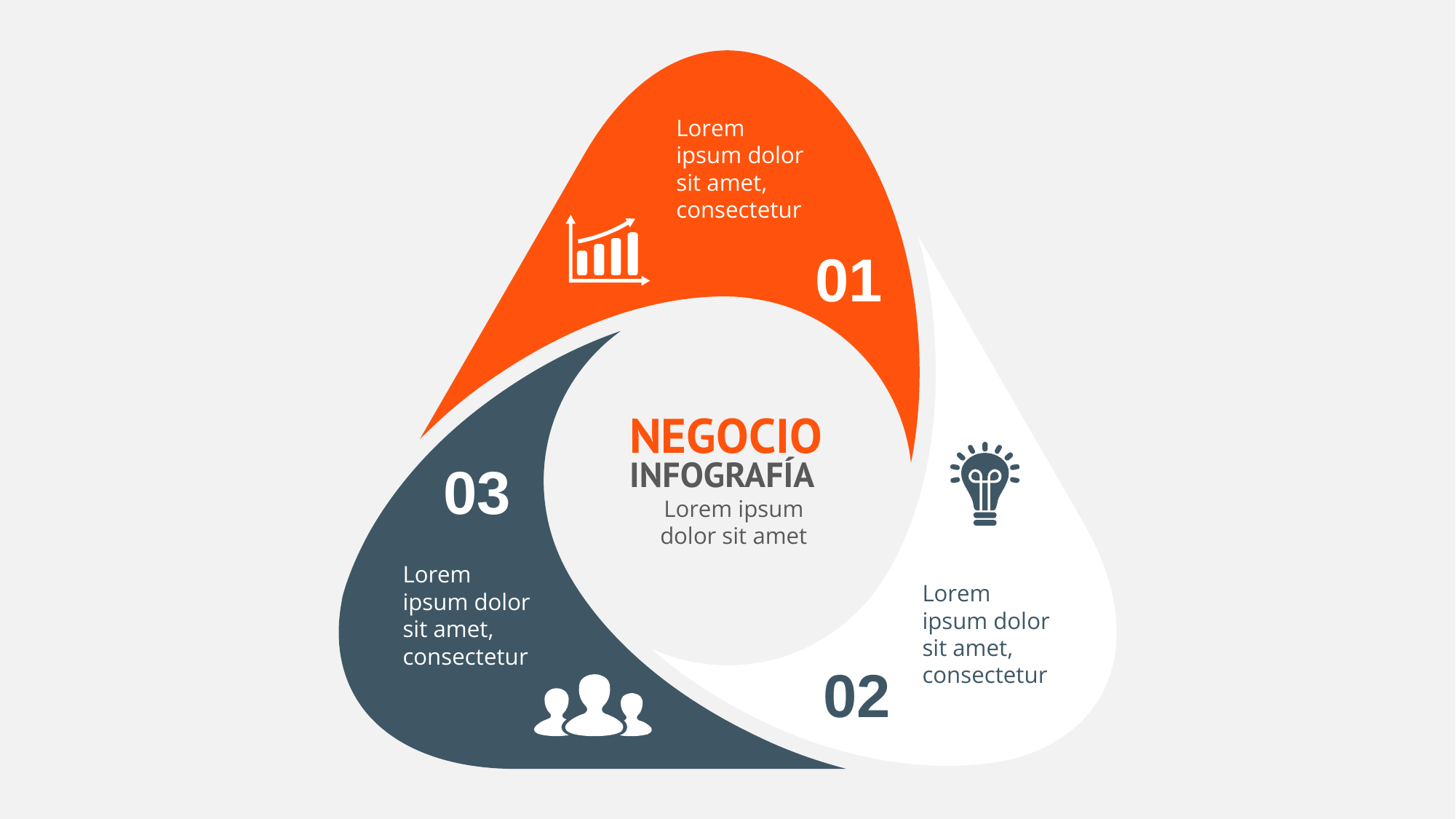

Lorem ipsum dolor sit amet, consectetur

01

NEGOCIO

INFOGRAFÍA
03
Lorem ipsum dolor sit amet
Lorem ipsum dolor sit amet, consectetur
Lorem ipsum dolor sit amet, consectetur
02